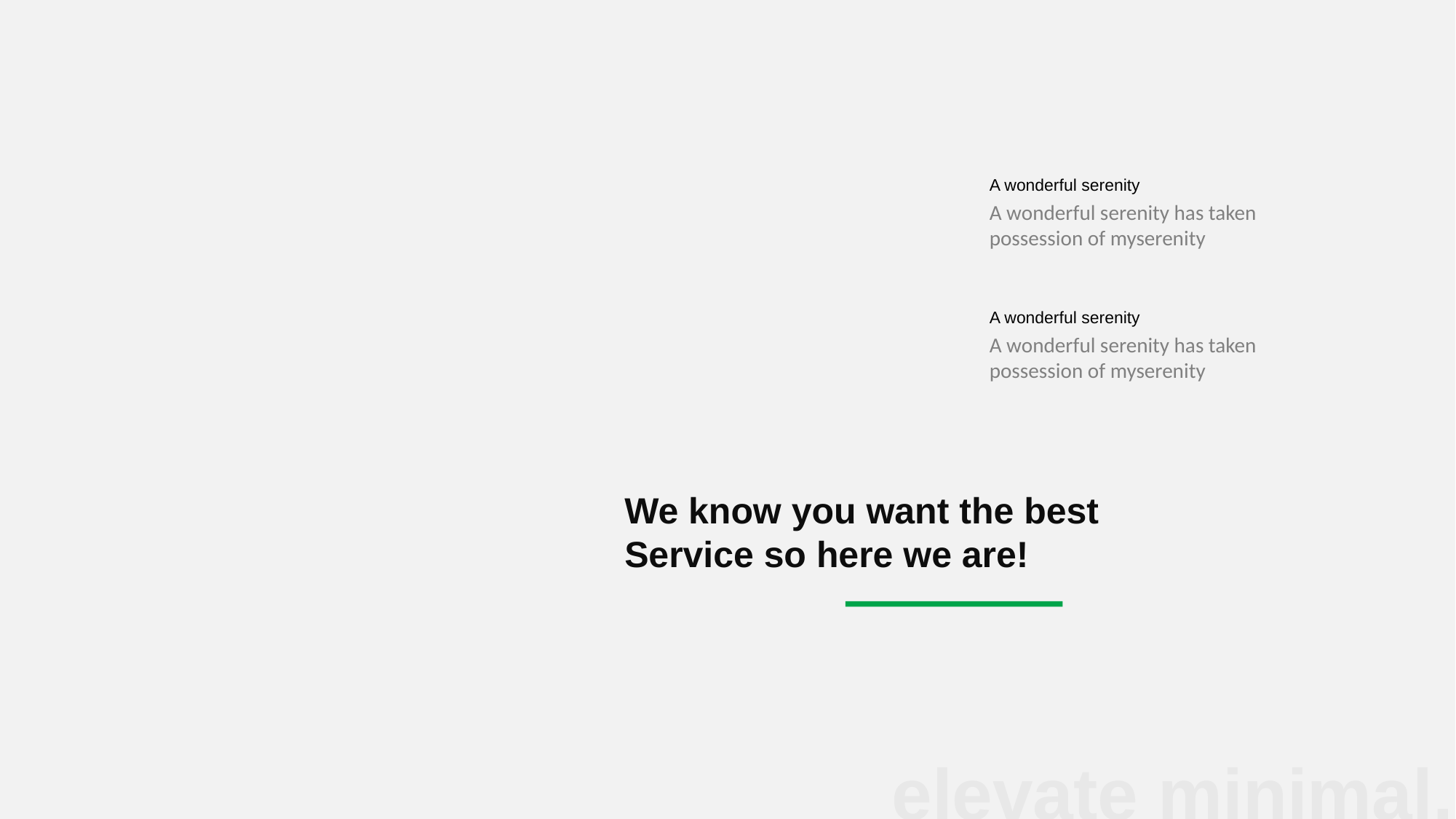

A wonderful serenity
A wonderful serenity has taken possession of myserenity
A wonderful serenity
A wonderful serenity has taken possession of myserenity
We know you want the best
Service so here we are!

elevate minimal.